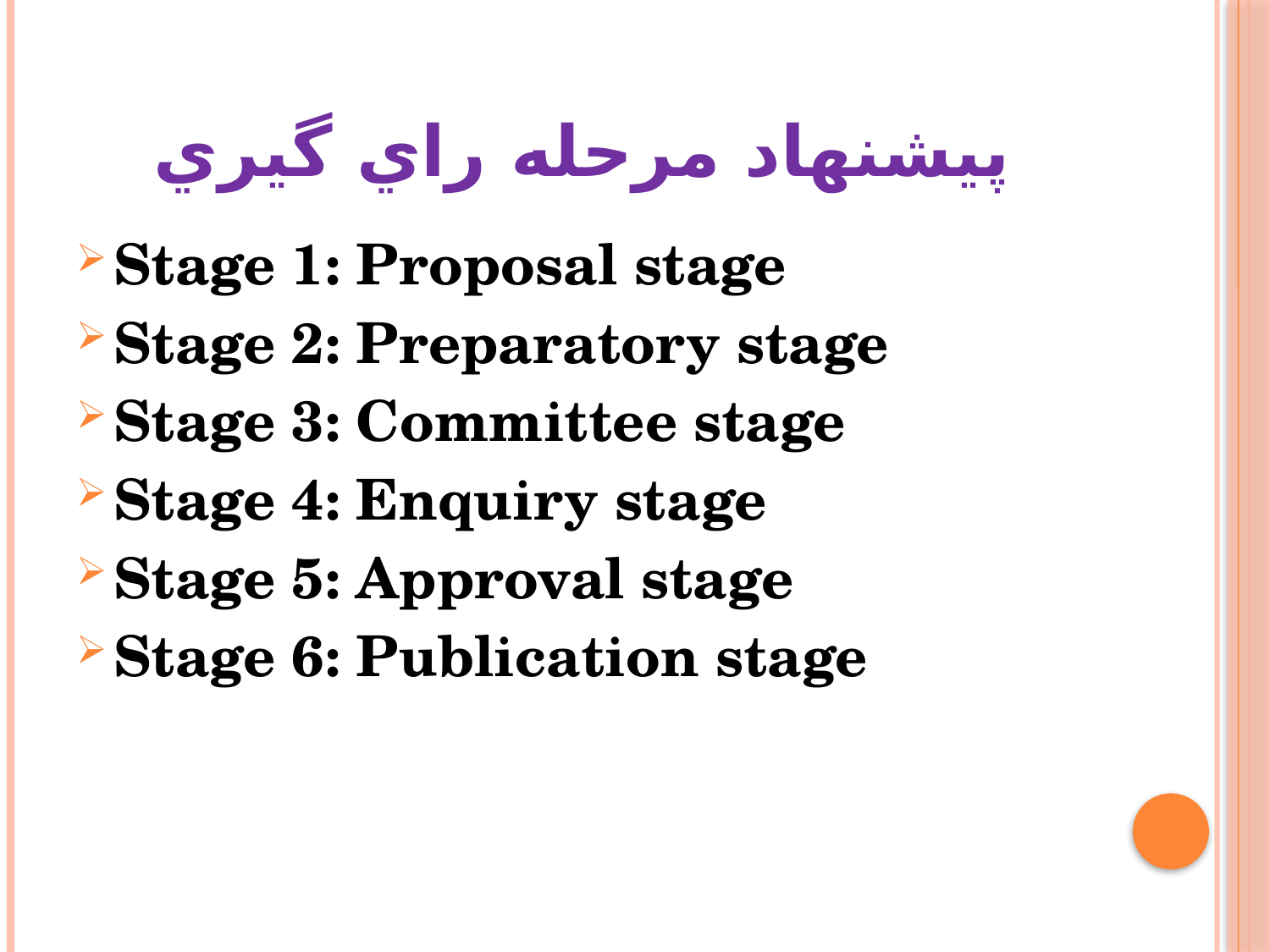

# پیشنهاد مرحله راي گیري
Stage 1: Proposal stage
Stage 2: Preparatory stage
Stage 3: Committee stage
Stage 4: Enquiry stage
Stage 5: Approval stage
Stage 6: Publication stage